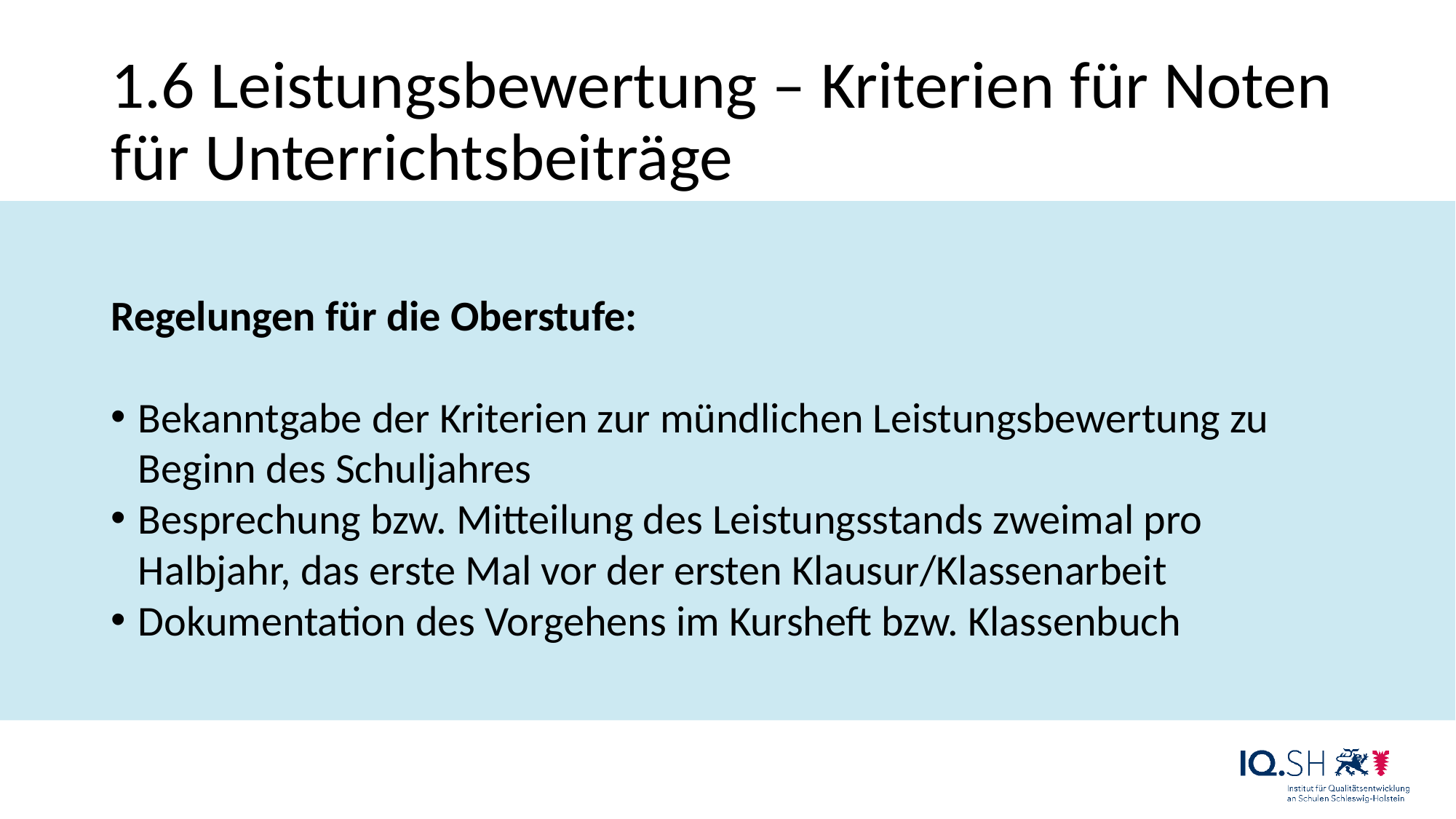

# 1.6 Leistungsbewertung – Kriterien für Noten für Unterrichtsbeiträge
Regelungen für die Oberstufe:

Bekanntgabe der Kriterien zur mündlichen Leistungsbewertung zu Beginn des Schuljahres
Besprechung bzw. Mitteilung des Leistungsstands zweimal pro Halbjahr, das erste Mal vor der ersten Klausur/Klassenarbeit
Dokumentation des Vorgehens im Kursheft bzw. Klassenbuch